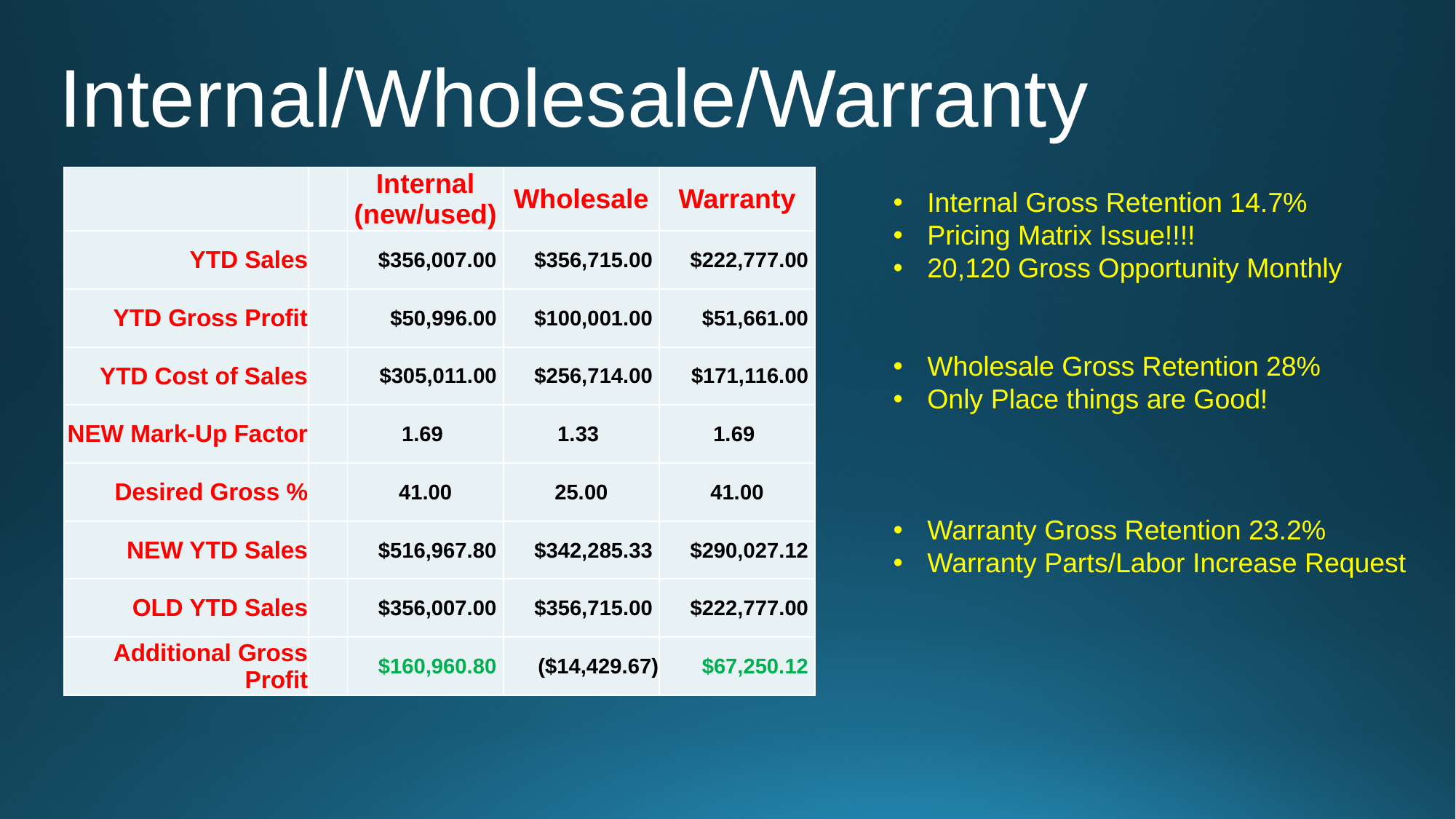

# Internal/Wholesale/Warranty
|  |  | Internal (new/used) | Wholesale | Warranty |
| --- | --- | --- | --- | --- |
| YTD Sales |  | $356,007.00 | $356,715.00 | $222,777.00 |
| YTD Gross Profit |  | $50,996.00 | $100,001.00 | $51,661.00 |
| YTD Cost of Sales |  | $305,011.00 | $256,714.00 | $171,116.00 |
| NEW Mark-Up Factor |  | 1.69 | 1.33 | 1.69 |
| Desired Gross % |  | 41.00 | 25.00 | 41.00 |
| NEW YTD Sales |  | $516,967.80 | $342,285.33 | $290,027.12 |
| OLD YTD Sales |  | $356,007.00 | $356,715.00 | $222,777.00 |
| Additional Gross Profit |  | $160,960.80 | ($14,429.67) | $67,250.12 |
Internal Gross Retention 14.7%
Pricing Matrix Issue!!!!
20,120 Gross Opportunity Monthly

Wholesale Gross Retention 28%
Only Place things are Good!

Warranty Gross Retention 23.2%
Warranty Parts/Labor Increase Request